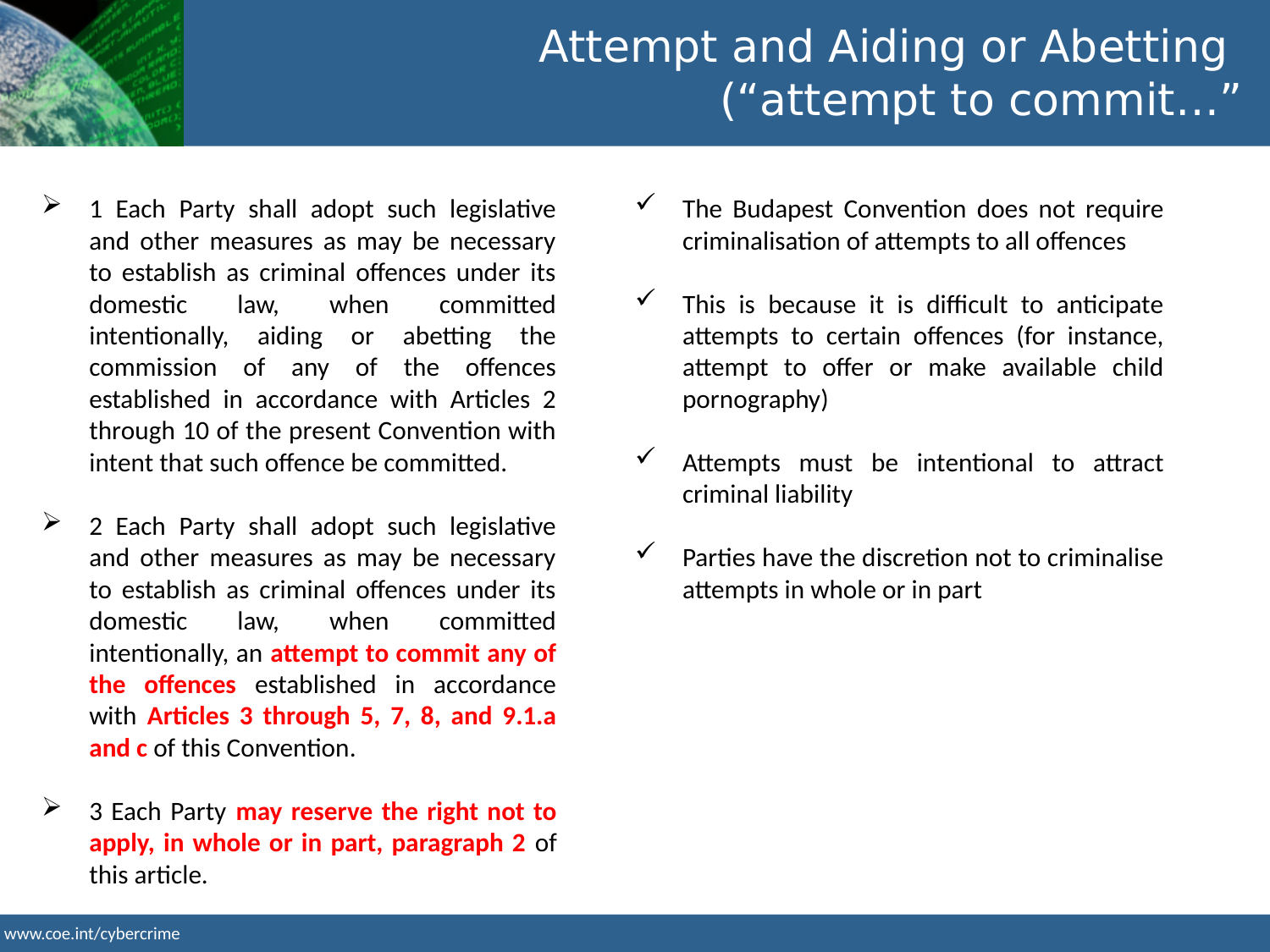

Attempt and Aiding or Abetting
(“attempt to commit…”
1 Each Party shall adopt such legislative and other measures as may be necessary to establish as criminal offences under its domestic law, when committed intentionally, aiding or abetting the commission of any of the offences established in accordance with Articles 2 through 10 of the present Convention with intent that such offence be committed.

2 Each Party shall adopt such legislative and other measures as may be necessary to establish as criminal offences under its domestic law, when committed intentionally, an attempt to commit any of the offences established in accordance with Articles 3 through 5, 7, 8, and 9.1.a and c of this Convention.

3 Each Party may reserve the right not to apply, in whole or in part, paragraph 2 of this article.
The Budapest Convention does not require criminalisation of attempts to all offences

This is because it is difficult to anticipate attempts to certain offences (for instance, attempt to offer or make available child pornography)

Attempts must be intentional to attract criminal liability

Parties have the discretion not to criminalise attempts in whole or in part